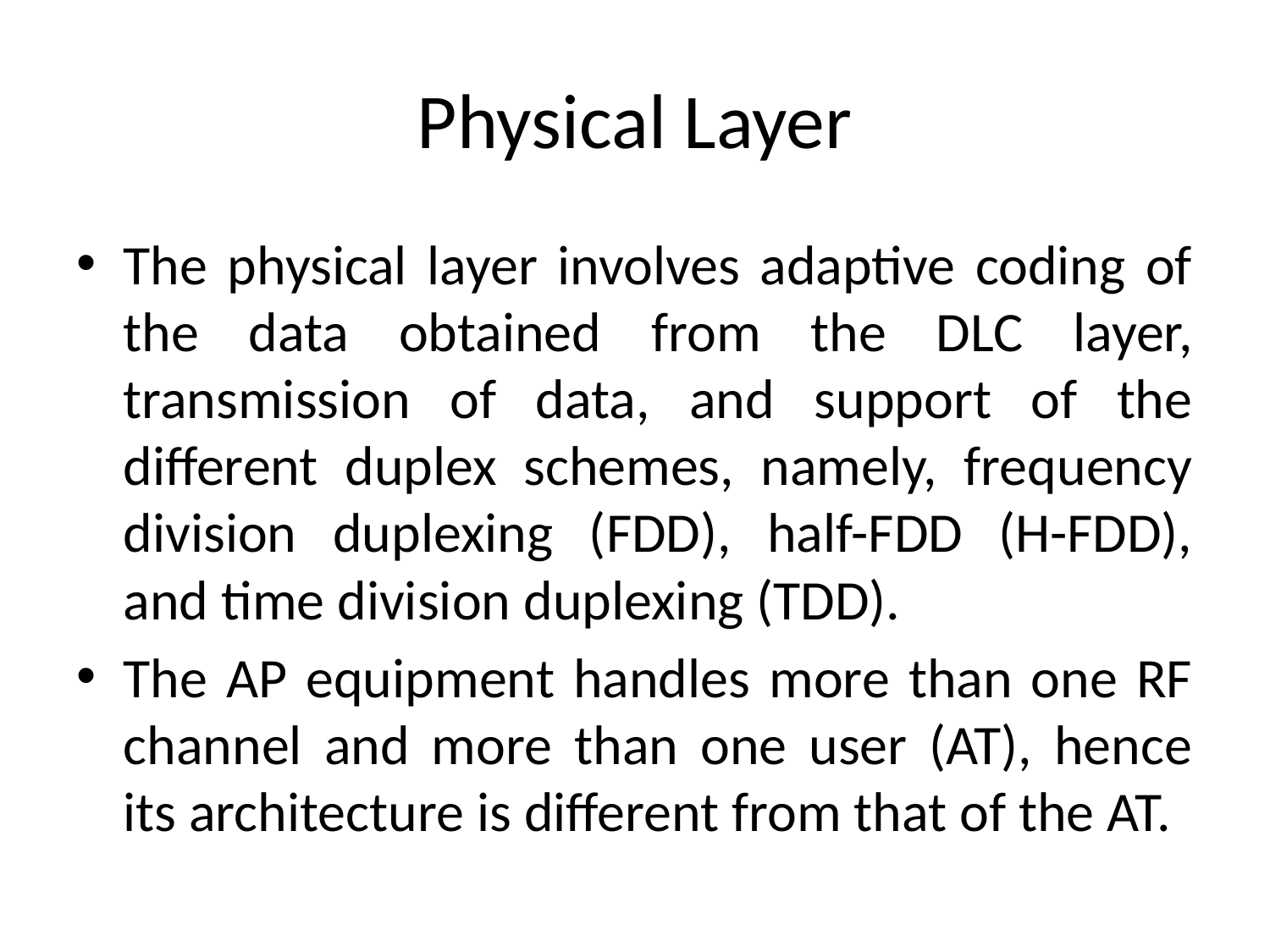

# Physical Layer
The physical layer involves adaptive coding of the data obtained from the DLC layer, transmission of data, and support of the different duplex schemes, namely, frequency division duplexing (FDD), half-FDD (H-FDD), and time division duplexing (TDD).
The AP equipment handles more than one RF channel and more than one user (AT), hence its architecture is different from that of the AT.